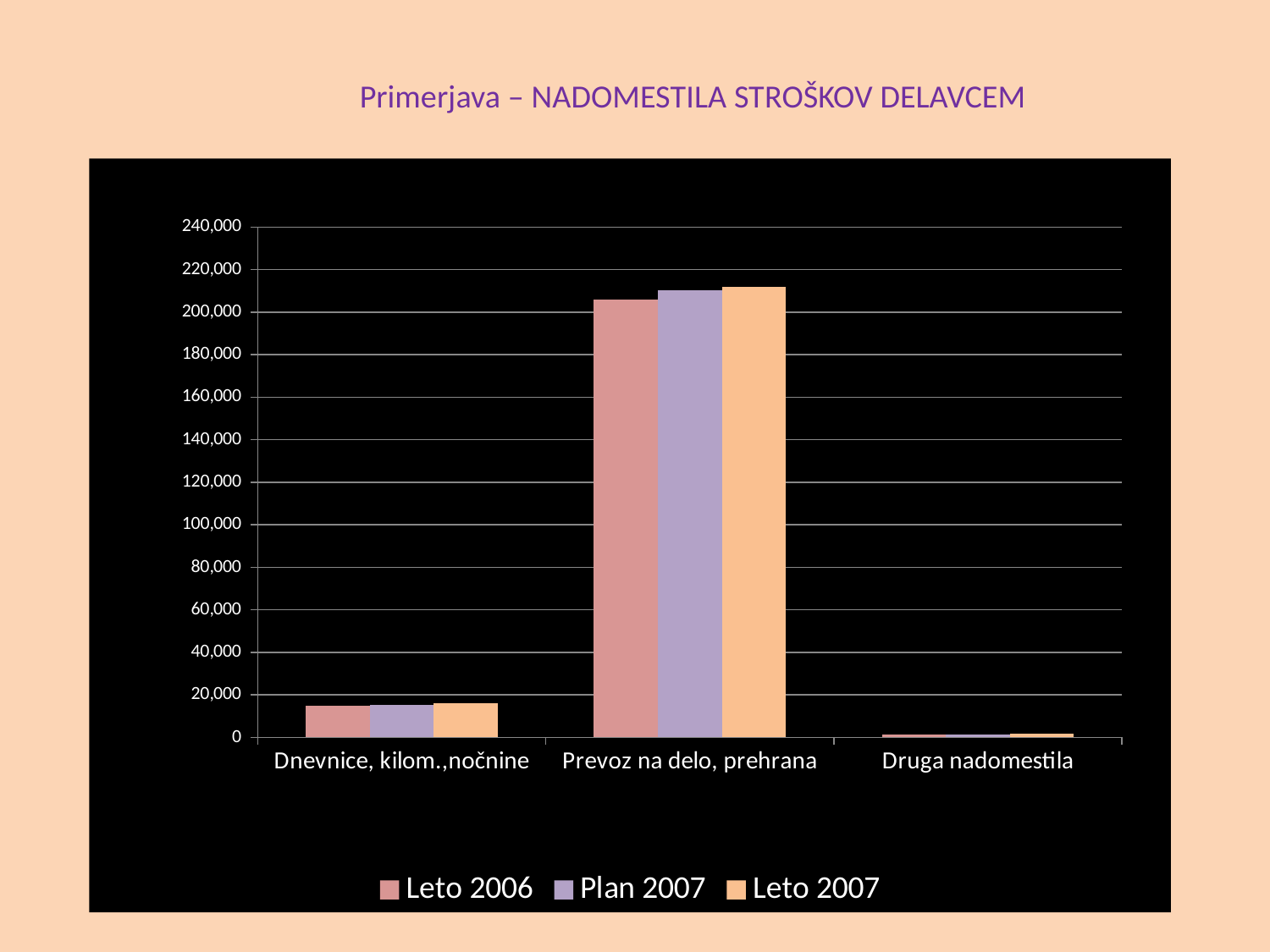

# Primerjava – NADOMESTILA STROŠKOV DELAVCEM

### Chart

| Category | Leto 2006 | Plan 2007 | Leto 2007 |
|---|---|---|---|
| Dnevnice, kilom.,nočnine | 14955.740000000009 | 15269.81 | 16148.29 |
| Prevoz na delo, prehrana | 205932.81 | 210257.4 | 211727.54 |
| Druga nadomestila | 1327.04 | 1354.91 | 1604.6 |